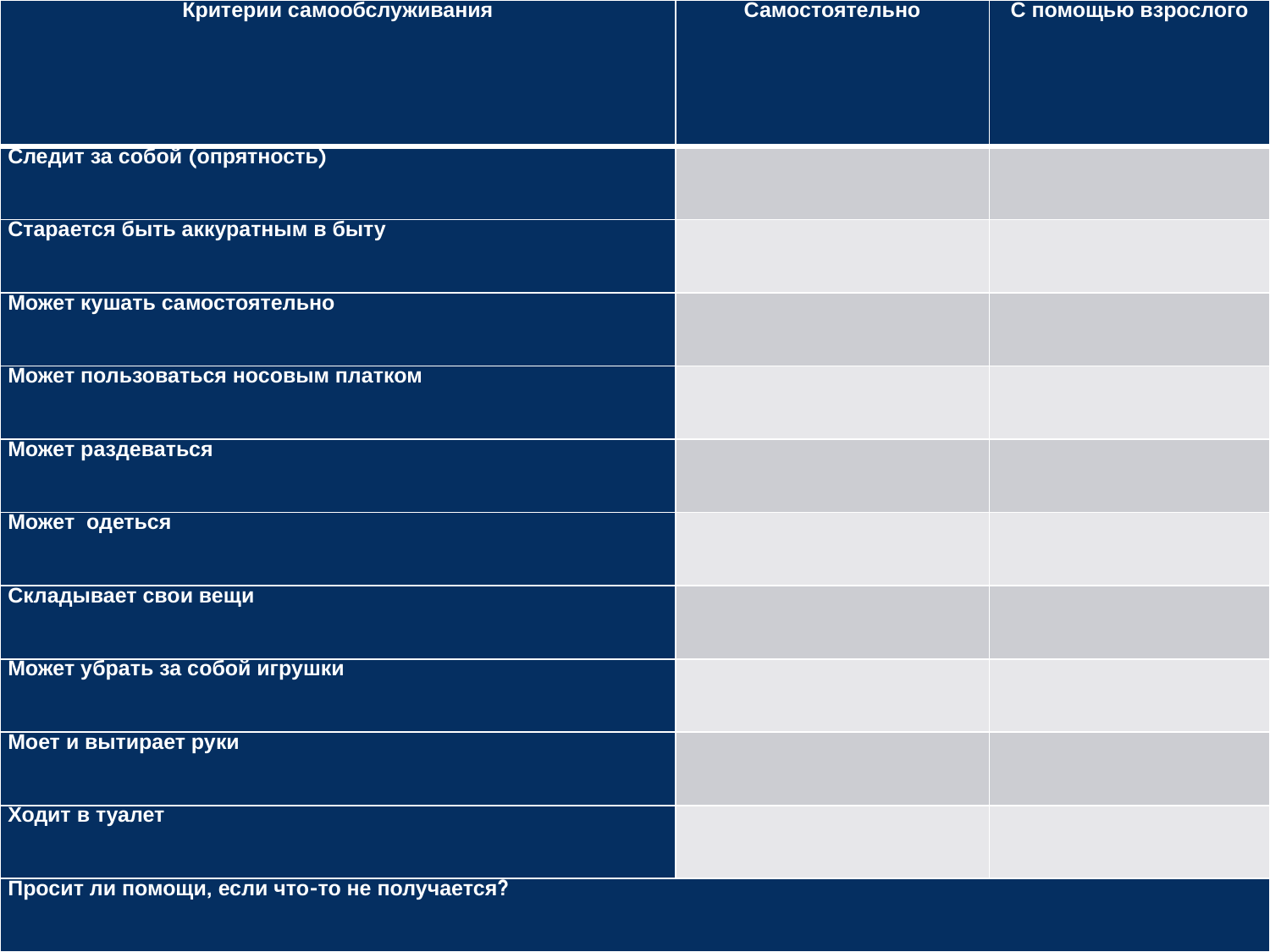

| Критерии самообслуживания | Самостоятельно | С помощью взрослого |
| --- | --- | --- |
| Следит за собой (опрятность) |  |  |
| Старается быть аккуратным в быту |  |  |
| Может кушать самостоятельно |  |  |
| Может пользоваться носовым платком |  |  |
| Может раздеваться |  |  |
| Может  одеться |  |  |
| Складывает свои вещи |  |  |
| Может убрать за собой игрушки |  |  |
| Моет и вытирает руки |  |  |
| Ходит в туалет |  |  |
| Просит ли помощи, если что-то не получается? |  |  |